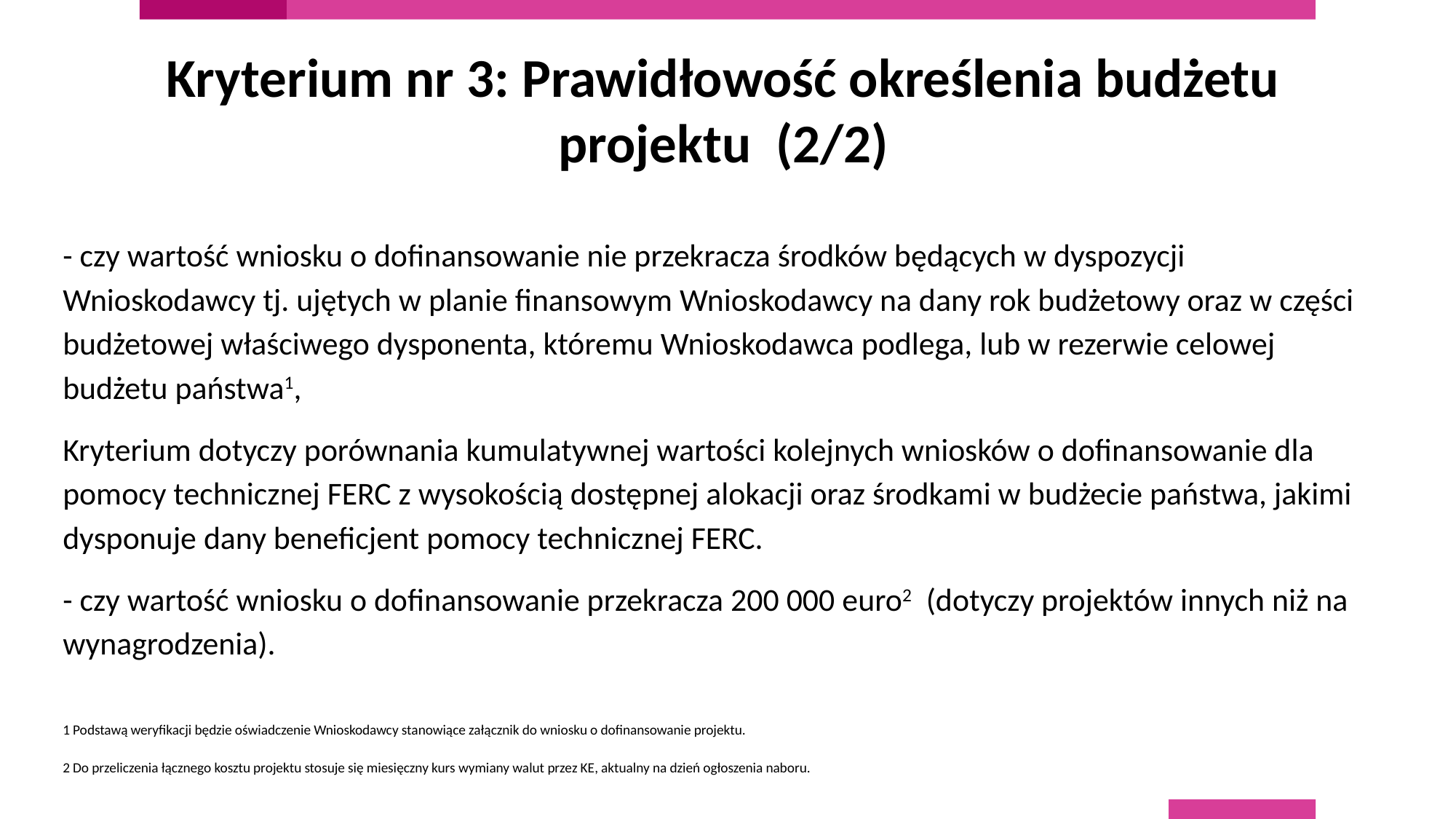

Kryterium nr 3: Prawidłowość określenia budżetu projektu  (2/2)
- czy wartość wniosku o dofinansowanie nie przekracza środków będących w dyspozycji Wnioskodawcy tj. ujętych w planie finansowym Wnioskodawcy na dany rok budżetowy oraz w części budżetowej właściwego dysponenta, któremu Wnioskodawca podlega, lub w rezerwie celowej budżetu państwa1,
Kryterium dotyczy porównania kumulatywnej wartości kolejnych wniosków o dofinansowanie dla pomocy technicznej FERC z wysokością dostępnej alokacji oraz środkami w budżecie państwa, jakimi dysponuje dany beneficjent pomocy technicznej FERC.
- czy wartość wniosku o dofinansowanie przekracza 200 000 euro2  (dotyczy projektów innych niż na wynagrodzenia).

1 Podstawą weryfikacji będzie oświadczenie Wnioskodawcy stanowiące załącznik do wniosku o dofinansowanie projektu.
2 Do przeliczenia łącznego kosztu projektu stosuje się miesięczny kurs wymiany walut przez KE, aktualny na dzień ogłoszenia naboru.